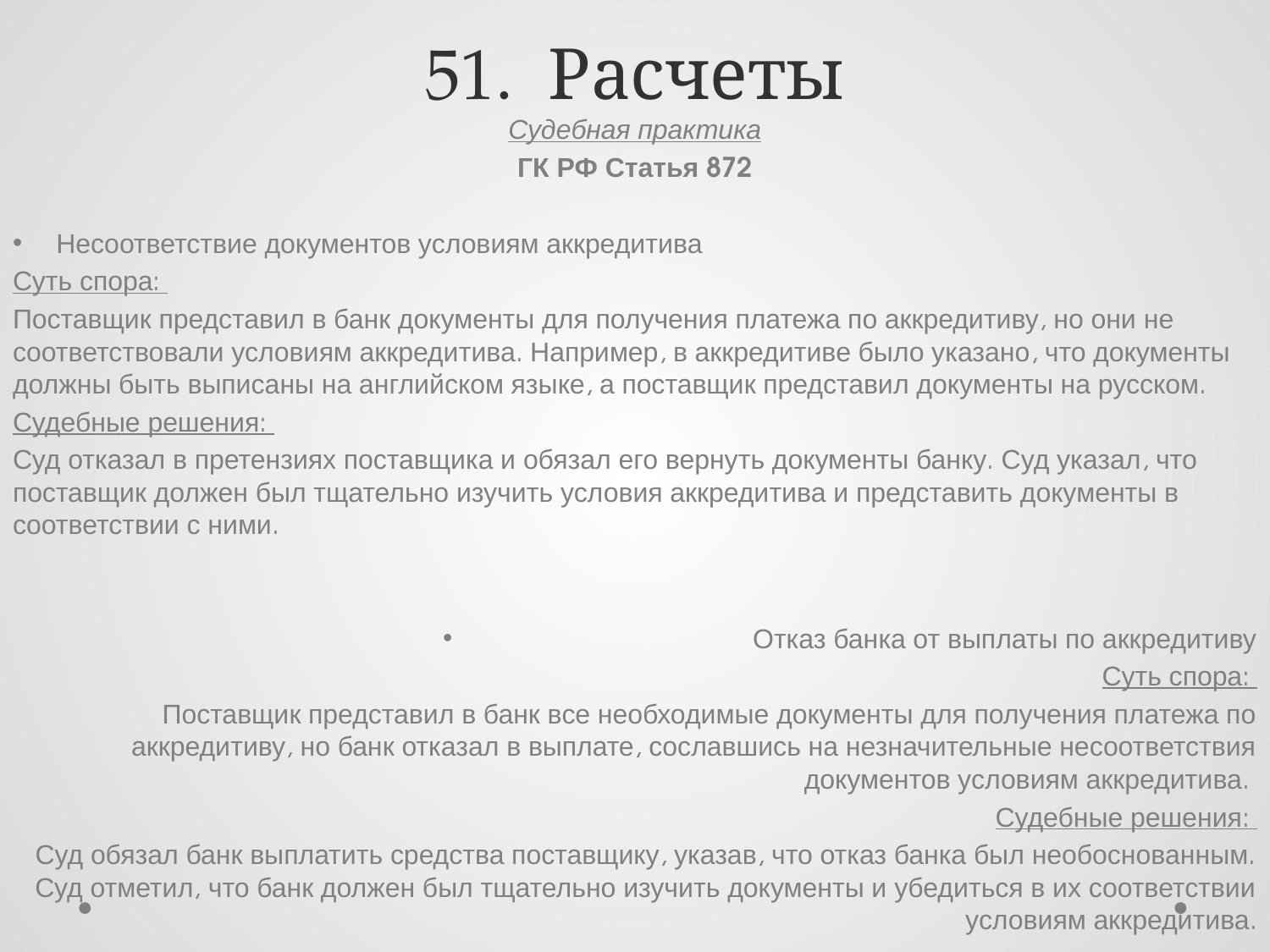

# 51.  Расчеты
Судебная практика
ГК РФ Статья 872

Несоответствие документов условиям аккредитива
Суть спора:
Поставщик представил в банк документы для получения платежа по аккредитиву, но они не соответствовали условиям аккредитива. Например, в аккредитиве было указано, что документы должны быть выписаны на английском языке, а поставщик представил документы на русском.
Судебные решения:
Суд отказал в претензиях поставщика и обязал его вернуть документы банку. Суд указал, что поставщик должен был тщательно изучить условия аккредитива и представить документы в соответствии с ними.

Отказ банка от выплаты по аккредитиву
 Суть спора:
Поставщик представил в банк все необходимые документы для получения платежа по аккредитиву, но банк отказал в выплате, сославшись на незначительные несоответствия документов условиям аккредитива.
Судебные решения:
Суд обязал банк выплатить средства поставщику, указав, что отказ банка был необоснованным. Суд отметил, что банк должен был тщательно изучить документы и убедиться в их соответствии условиям аккредитива.